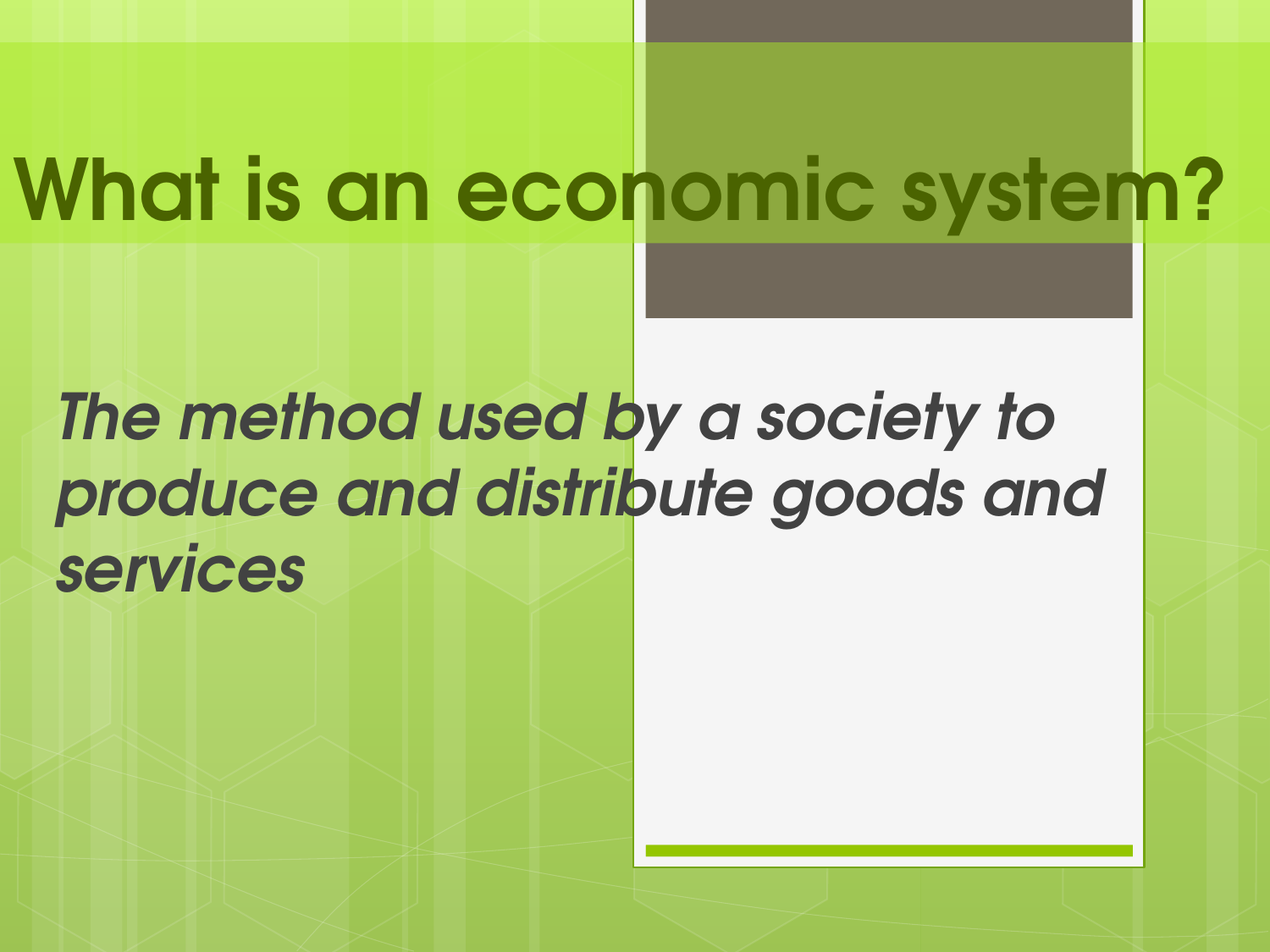

# What is an economic system?
The method used by a society to produce and distribute goods and services